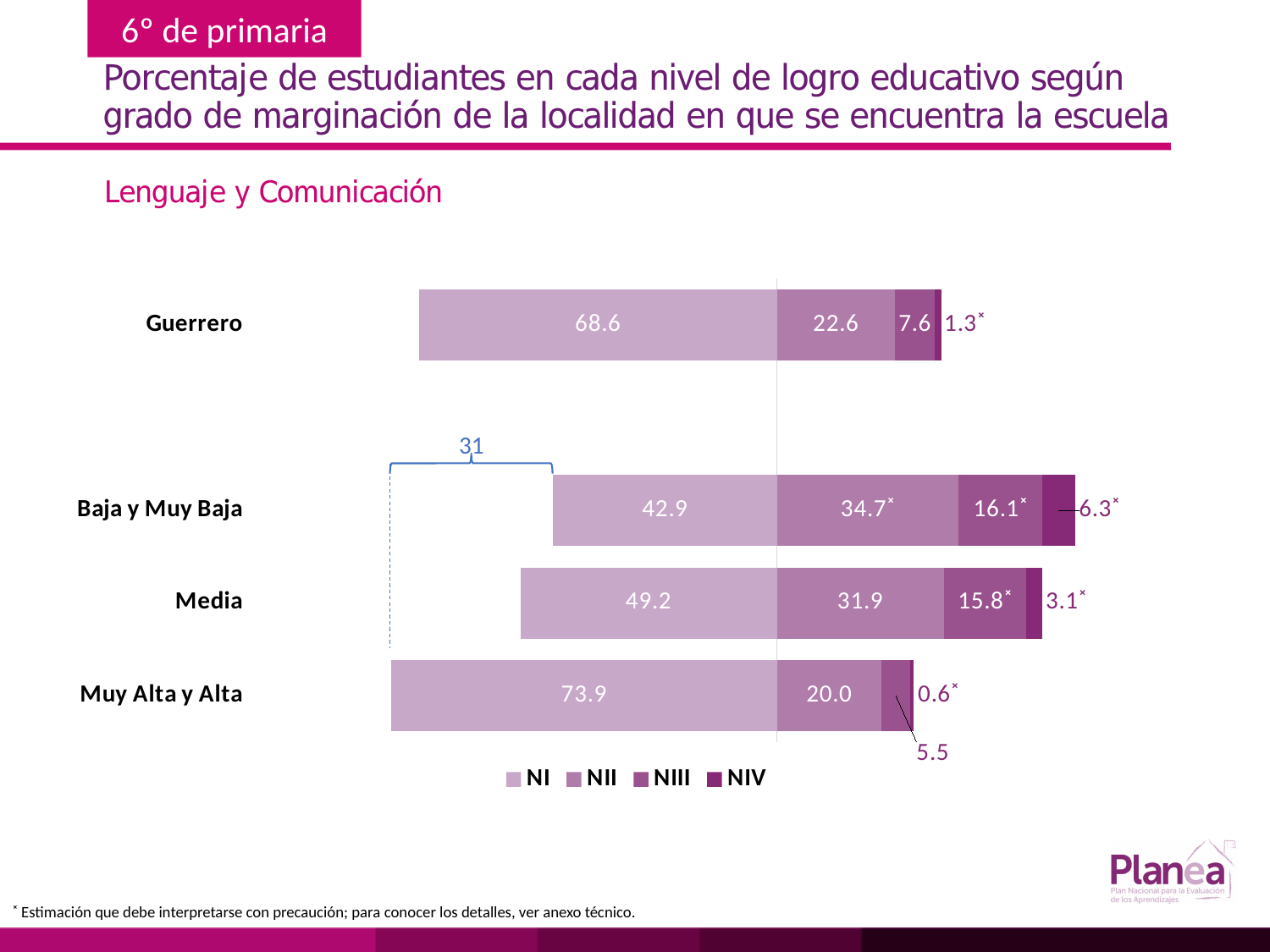

# Porcentaje de estudiantes en cada nivel de logro educativo según grado de marginación de la localidad en que se encuentra la escuela

Lenguaje y Comunicación

### Chart

| Category |  |  |  |  |
|---|---|---|---|---|
| Muy Alta y Alta | -73.9 | 20.0 | 5.5 | 0.6 |
| Media | -49.2 | 31.9 | 15.8 | 3.1 |
| Baja y Muy Baja | -42.9 | 34.7 | 16.1 | 6.3 |
|  | None | None | None | None |
| Guerrero | -68.6 | 22.6 | 7.6 | 1.3 |
31
˟ Estimación que debe interpretarse con precaución; para conocer los detalles, ver anexo técnico.